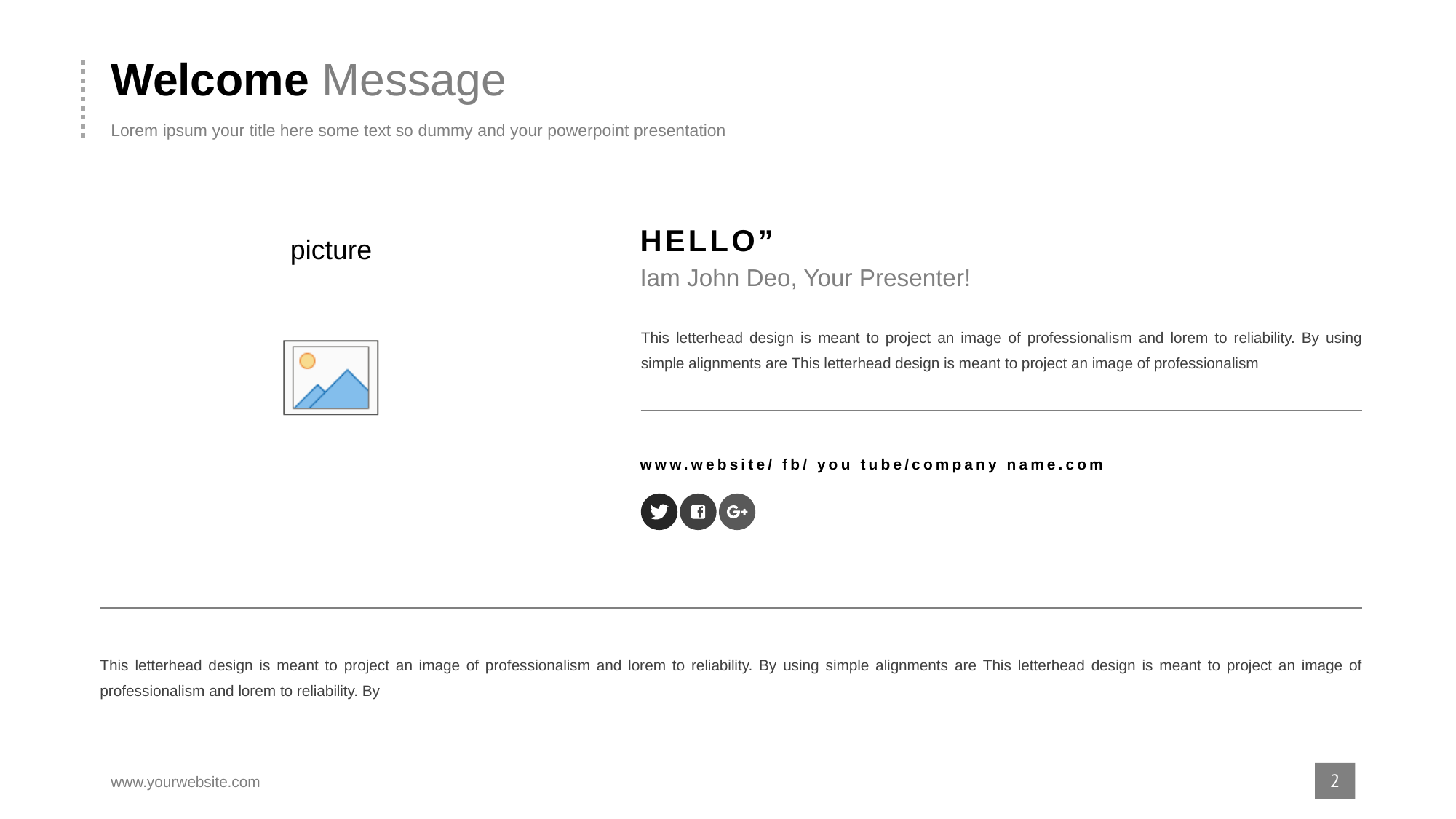

# Welcome Message
Lorem ipsum your title here some text so dummy and your powerpoint presentation
HELLO”
Iam John Deo, Your Presenter!

This letterhead design is meant to project an image of professionalism and lorem to reliability. By using simple alignments are This letterhead design is meant to project an image of professionalism
www.website/ fb/ you tube/company name.com

This letterhead design is meant to project an image of professionalism and lorem to reliability. By using simple alignments are This letterhead design is meant to project an image of professionalism and lorem to reliability. By
2
www.yourwebsite.com